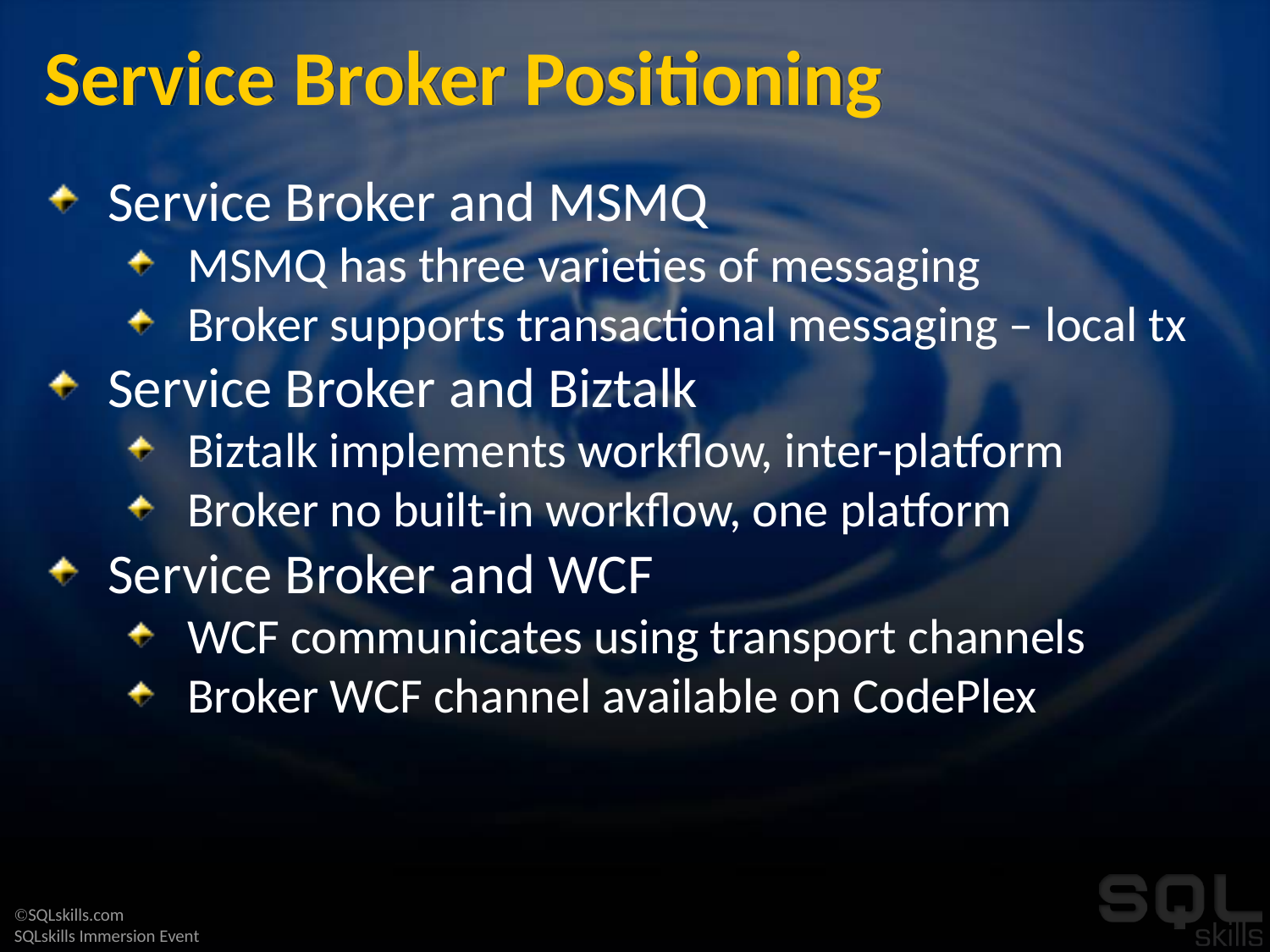

# Service Broker Positioning
Service Broker and MSMQ
MSMQ has three varieties of messaging
Broker supports transactional messaging – local tx
Service Broker and Biztalk
Biztalk implements workflow, inter-platform
Broker no built-in workflow, one platform
Service Broker and WCF
WCF communicates using transport channels
Broker WCF channel available on CodePlex